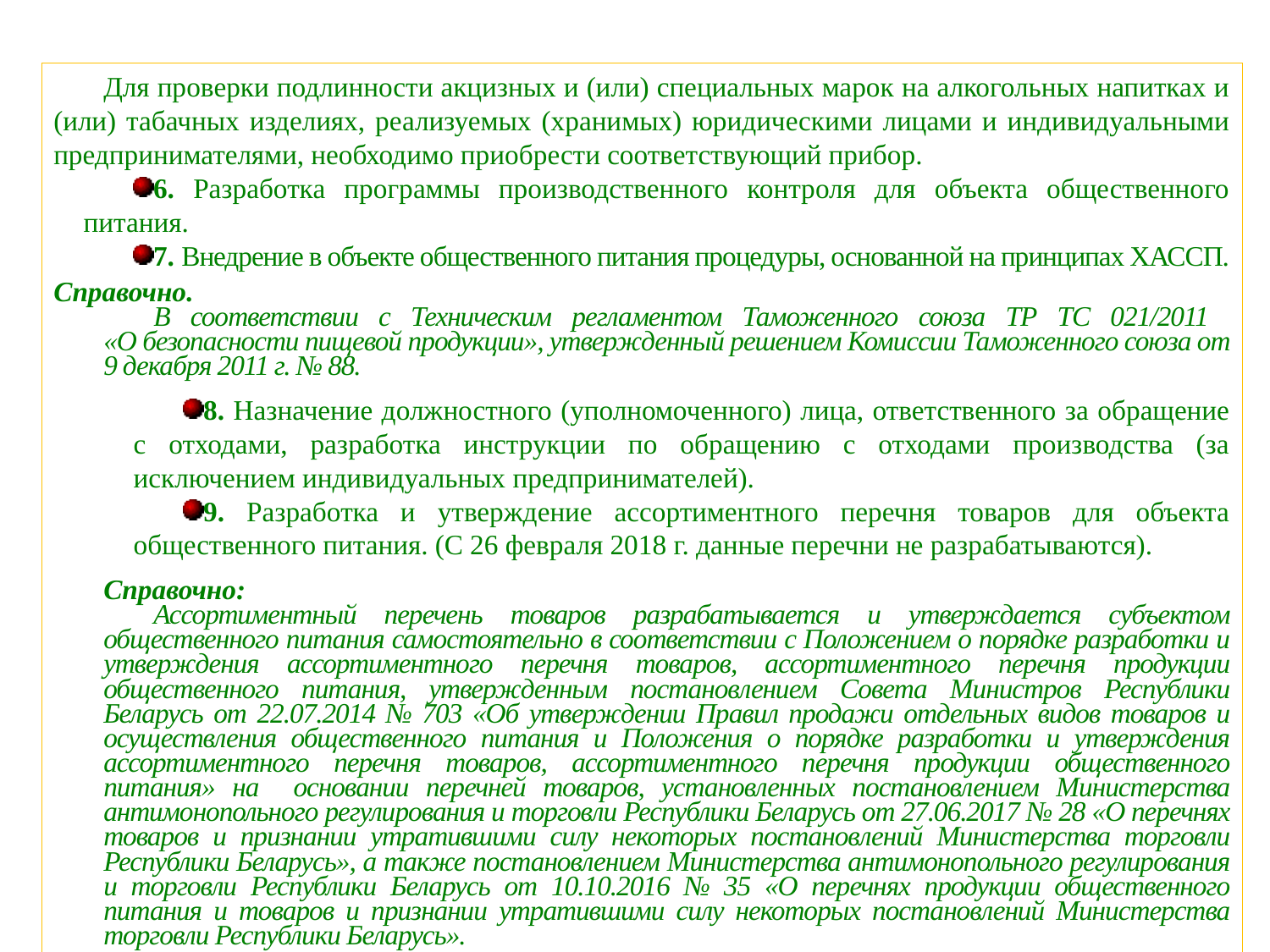

Для проверки подлинности акцизных и (или) специальных марок на алкогольных напитках и (или) табачных изделиях, реализуемых (хранимых) юридическими лицами и индивидуальными предпринимателями, необходимо приобрести соответствующий прибор.
6. Разработка программы производственного контроля для объекта общественного питания.
7. Внедрение в объекте общественного питания процедуры, основанной на принципах ХАССП.
Справочно.
В соответствии с Техническим регламентом Таможенного союза ТР ТС 021/2011
«О безопасности пищевой продукции», утвержденный решением Комиссии Таможенного союза от 9 декабря 2011 г. № 88.
8. Назначение должностного (уполномоченного) лица, ответственного за обращение с отходами, разработка инструкции по обращению с отходами производства (за исключением индивидуальных предпринимателей).
9. Разработка и утверждение ассортиментного перечня товаров для объекта общественного питания. (С 26 февраля 2018 г. данные перечни не разрабатываются).
Справочно:
Ассортиментный перечень товаров разрабатывается и утверждается субъектом общественного питания самостоятельно в соответствии с Положением о порядке разработки и утверждения ассортиментного перечня товаров, ассортиментного перечня продукции общественного питания, утвержденным постановлением Совета Министров Республики Беларусь от 22.07.2014 № 703 «Об утверждении Правил продажи отдельных видов товаров и осуществления общественного питания и Положения о порядке разработки и утверждения ассортиментного перечня товаров, ассортиментного перечня продукции общественного питания» на  основании перечней товаров, установленных постановлением Министерства антимонопольного регулирования и торговли Республики Беларусь от 27.06.2017 № 28 «О перечнях товаров и признании утратившими силу некоторых постановлений Министерства торговли Республики Беларусь», а также постановлением Министерства антимонопольного регулирования и торговли Республики Беларусь от 10.10.2016 № 35 «О перечнях продукции общественного питания и товаров и признании утратившими силу некоторых постановлений Министерства торговли Республики Беларусь».